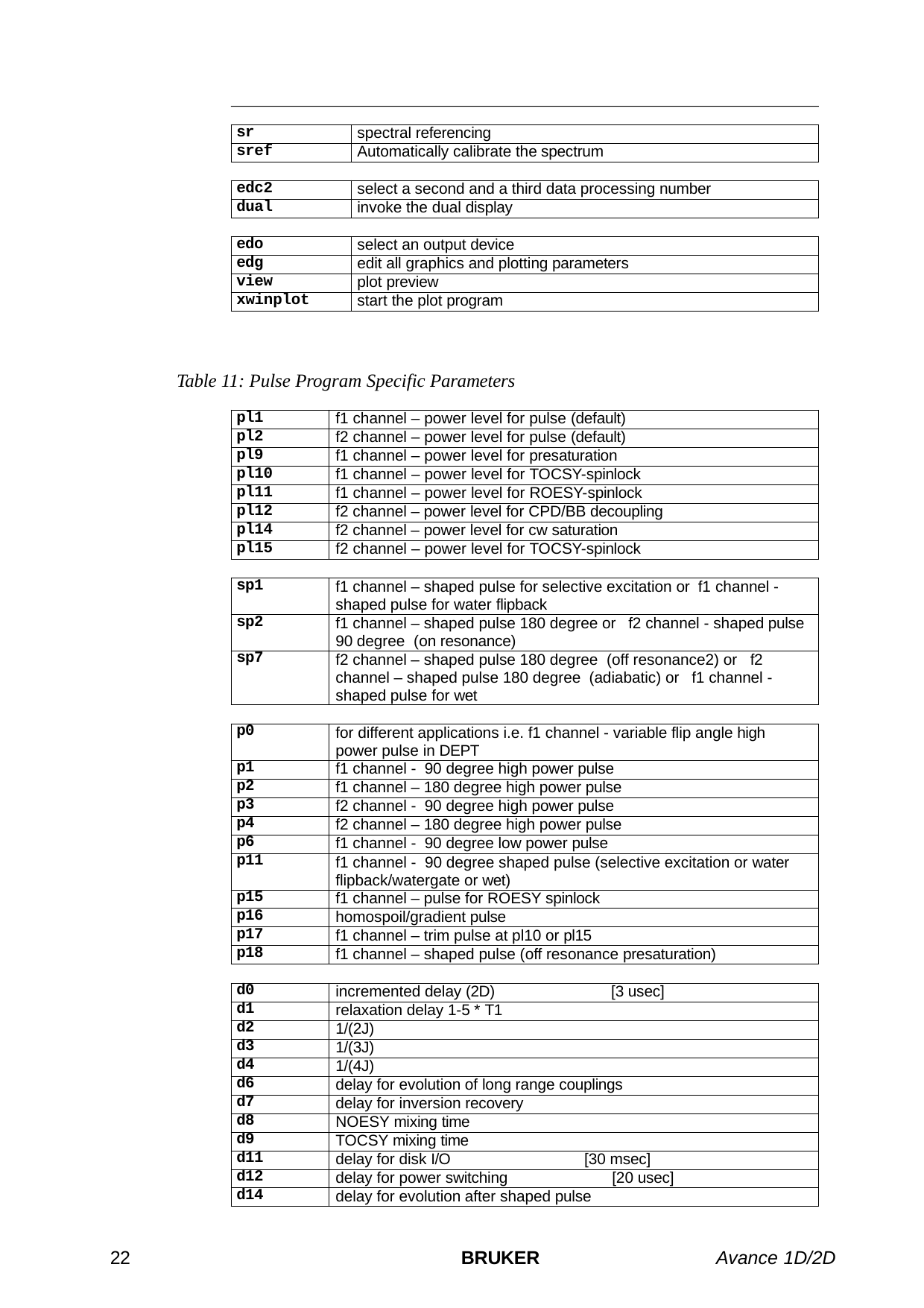

| sr | spectral referencing |
| --- | --- |
| sref | Automatically calibrate the spectrum |
| edc2 | select a second and a third data processing number |
| --- | --- |
| dual | invoke the dual display |
| edo | select an output device |
| --- | --- |
| edg | edit all graphics and plotting parameters |
| view | plot preview |
| xwinplot | start the plot program |
Table 11: Pulse Program Specific Parameters
| pl1 | f1 channel – power level for pulse (default) |
| --- | --- |
| pl2 | f2 channel – power level for pulse (default) |
| pl9 | f1 channel – power level for presaturation |
| pl10 | f1 channel – power level for TOCSY-spinlock |
| pl11 | f1 channel – power level for ROESY-spinlock |
| pl12 | f2 channel – power level for CPD/BB decoupling |
| pl14 | f2 channel – power level for cw saturation |
| pl15 | f2 channel – power level for TOCSY-spinlock |
| sp1 | f1 channel – shaped pulse for selective excitation or f1 channel - shaped pulse for water flipback |
| --- | --- |
| sp2 | f1 channel – shaped pulse 180 degree or f2 channel - shaped pulse 90 degree (on resonance) |
| sp7 | f2 channel – shaped pulse 180 degree (off resonance2) or f2 channel – shaped pulse 180 degree (adiabatic) or f1 channel - shaped pulse for wet |
| p0 | for different applications i.e. f1 channel - variable flip angle high power pulse in DEPT |
| --- | --- |
| p1 | f1 channel - 90 degree high power pulse |
| p2 | f1 channel – 180 degree high power pulse |
| p3 | f2 channel - 90 degree high power pulse |
| p4 | f2 channel – 180 degree high power pulse |
| p6 | f1 channel - 90 degree low power pulse |
| p11 | f1 channel - 90 degree shaped pulse (selective excitation or water flipback/watergate or wet) |
| p15 | f1 channel – pulse for ROESY spinlock |
| p16 | homospoil/gradient pulse |
| p17 | f1 channel – trim pulse at pl10 or pl15 |
| p18 | f1 channel – shaped pulse (off resonance presaturation) |
| d0 | incremented delay (2D) [3 usec] |
| --- | --- |
| d1 | relaxation delay 1-5 \* T1 |
| d2 | 1/(2J) |
| d3 | 1/(3J) |
| d4 | 1/(4J) |
| d6 | delay for evolution of long range couplings |
| d7 | delay for inversion recovery |
| d8 | NOESY mixing time |
| d9 | TOCSY mixing time |
| d11 | delay for disk I/O [30 msec] |
| d12 | delay for power switching [20 usec] |
| d14 | delay for evolution after shaped pulse |
22
BRUKER
Avance 1D/2D